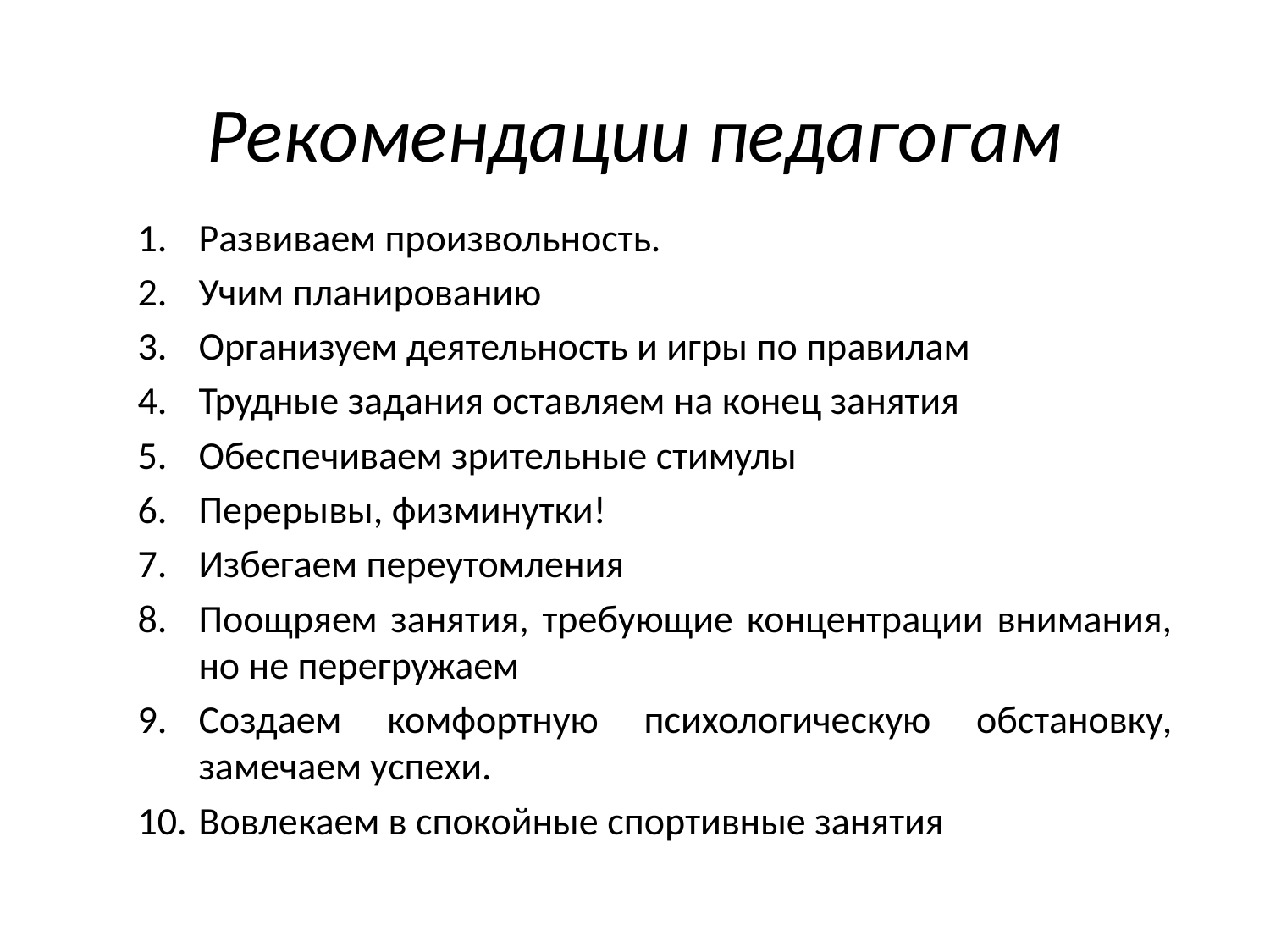

# Рекомендации педагогам
Развиваем произвольность.
Учим планированию
Организуем деятельность и игры по правилам
Трудные задания оставляем на конец занятия
Обеспечиваем зрительные стимулы
Перерывы, физминутки!
Избегаем переутомления
Поощряем занятия, требующие концентрации внимания, но не перегружаем
Создаем комфортную психологическую обстановку, замечаем успехи.
Вовлекаем в спокойные спортивные занятия